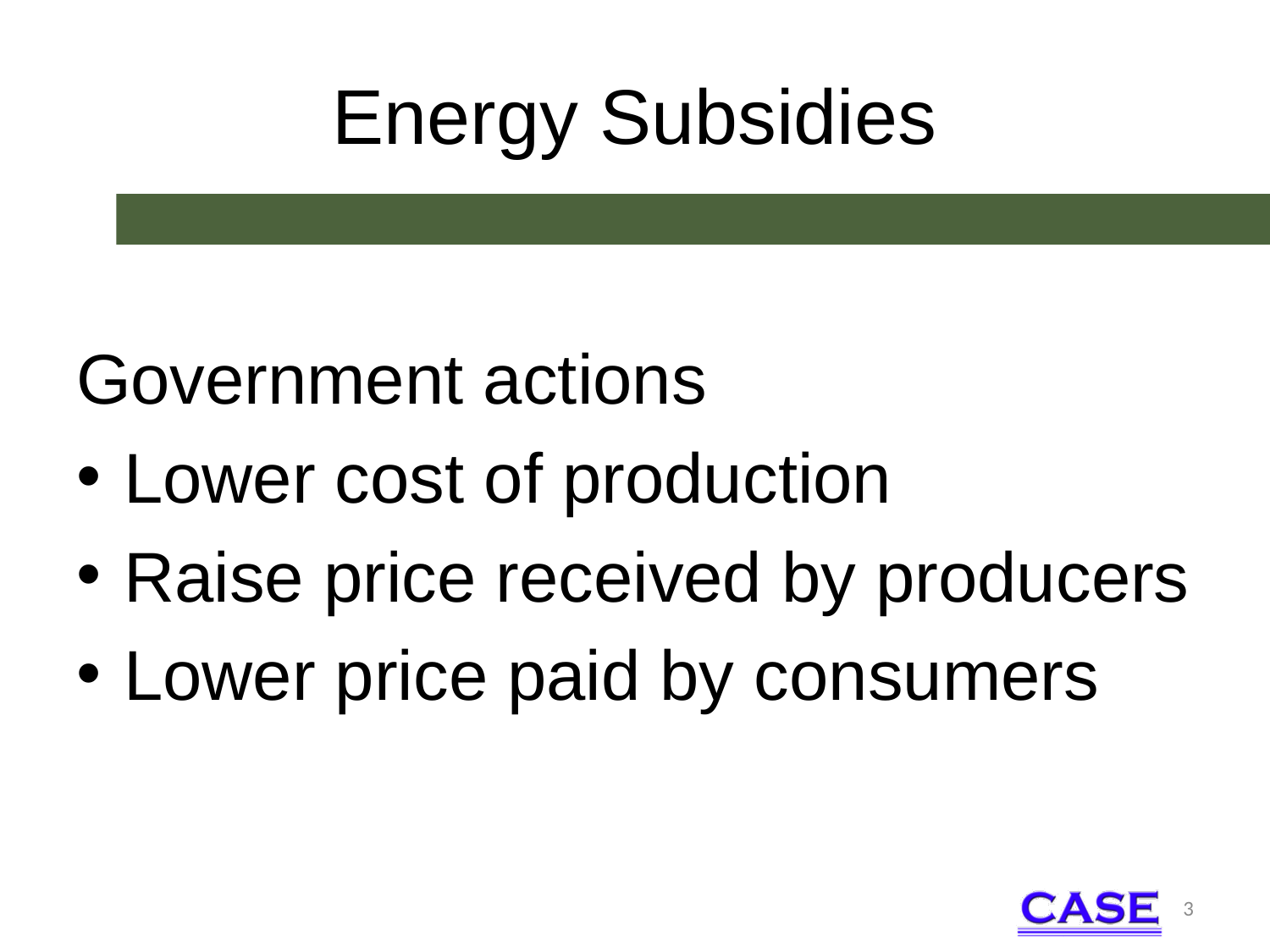

# Energy Subsidies

Government actions
Lower cost of production
Raise price received by producers
Lower price paid by consumers
3